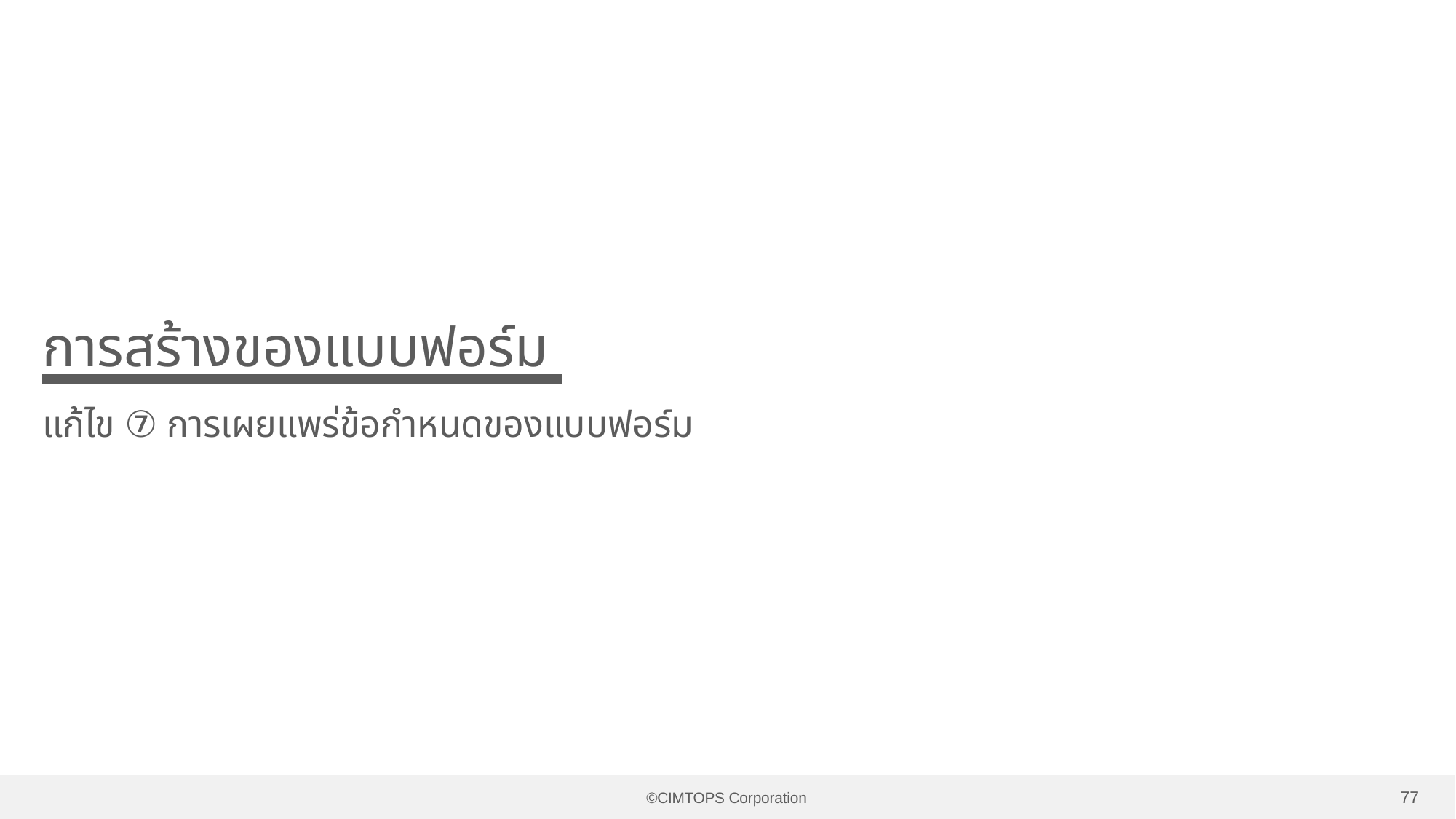

# การสร้างของแบบฟอร์ม
แก้ไข ⑦ การเผยแพร่ข้อกำหนดของแบบฟอร์ม
77
©CIMTOPS Corporation